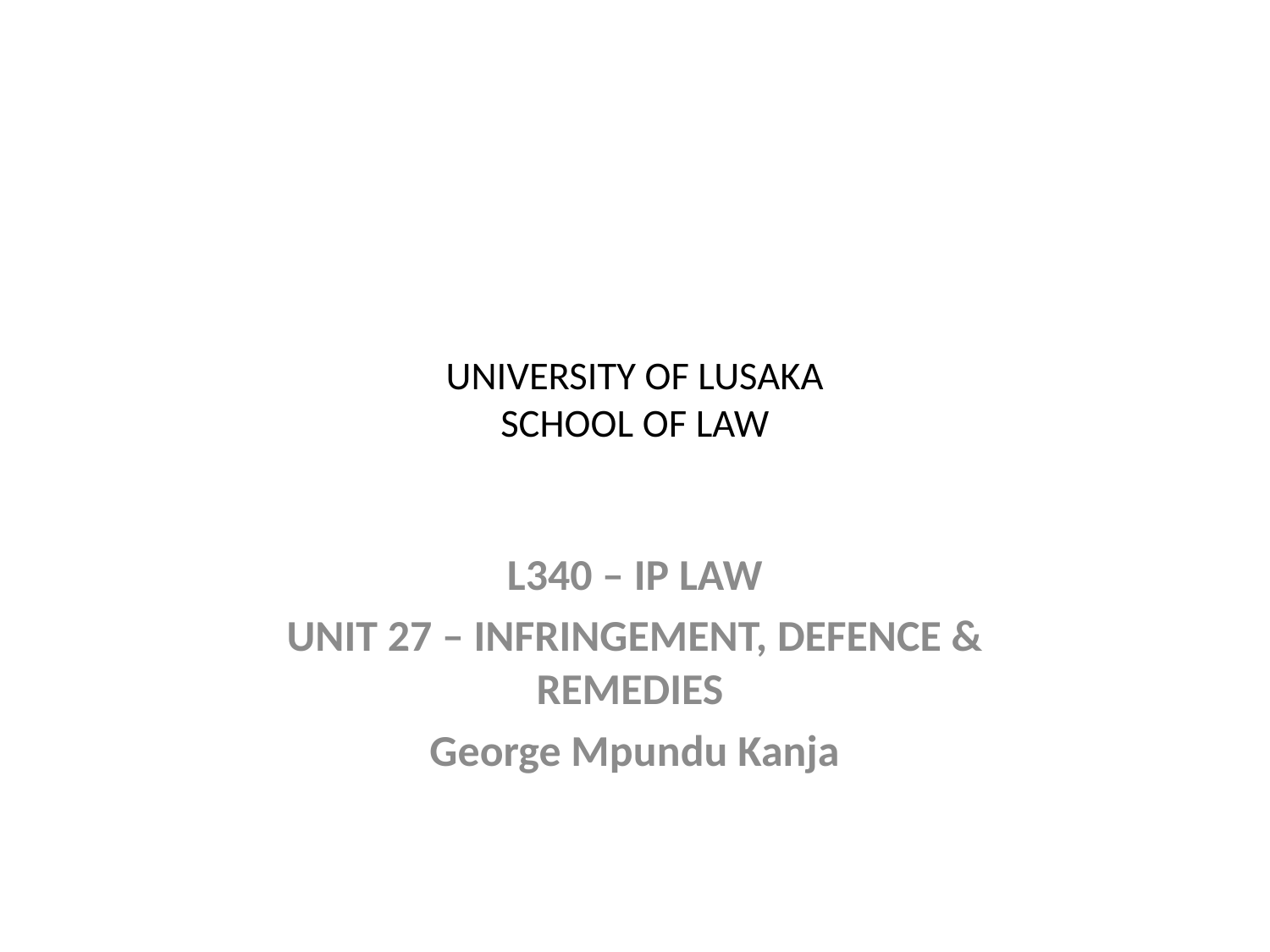

# UNIVERSITY OF LUSAKA SCHOOL OF LAW
L340 – IP LAW
UNIT 27 – INFRINGEMENT, DEFENCE & REMEDIES
George Mpundu Kanja